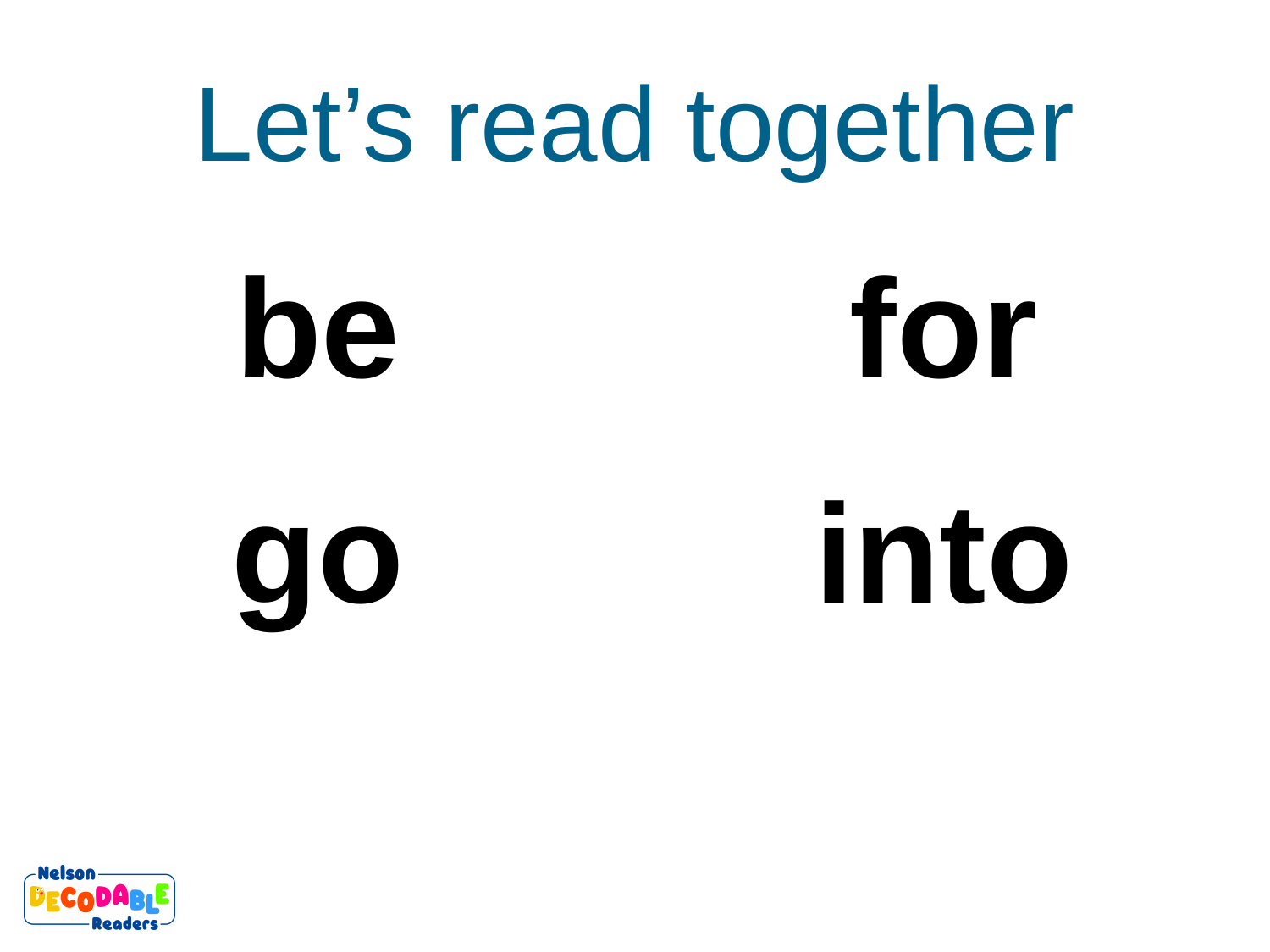

Let’s read together
be
for
go
into